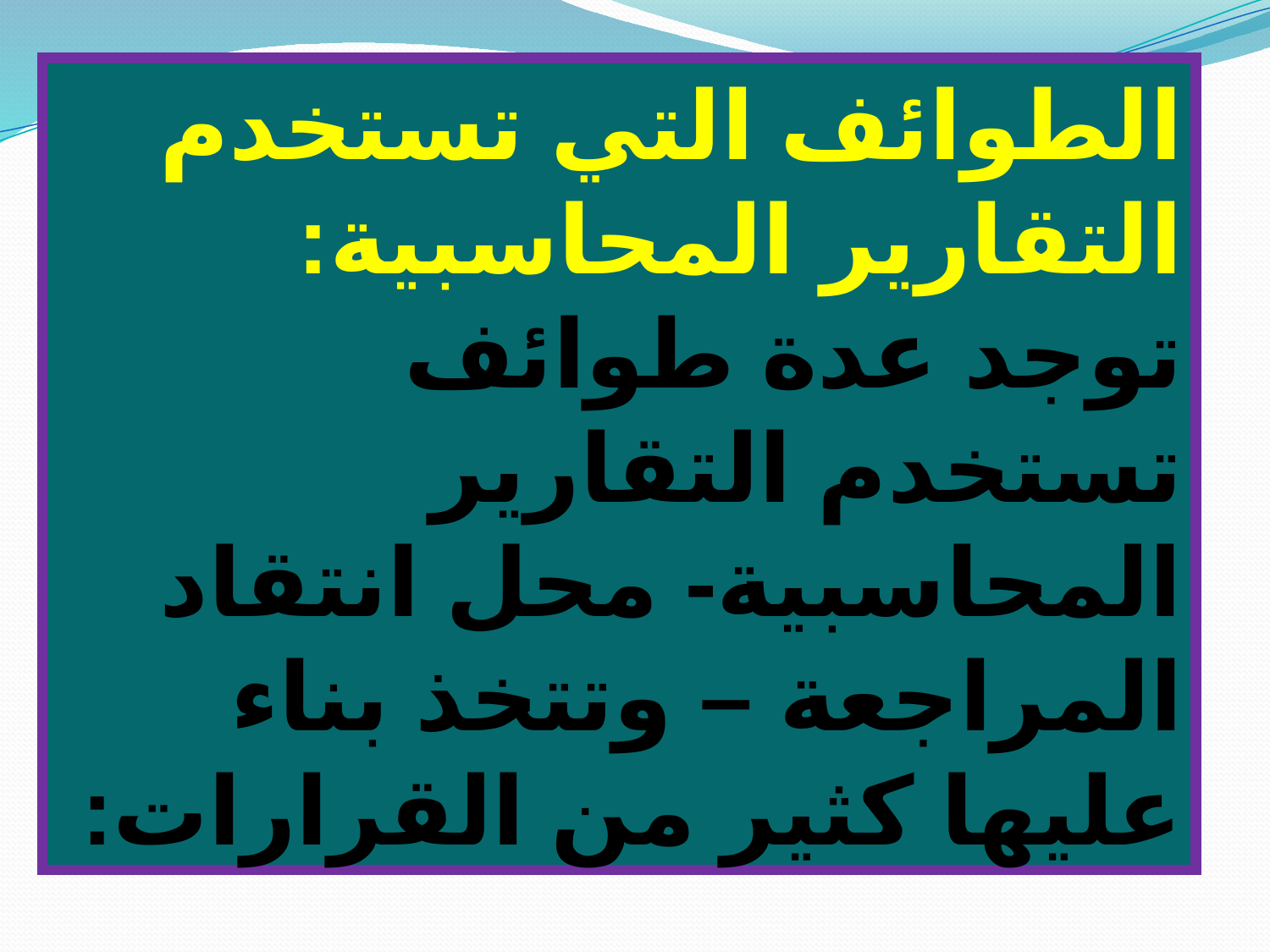

الطوائف التي تستخدم التقارير المحاسبية:
توجد عدة طوائف تستخدم التقارير المحاسبية- محل انتقاد المراجعة – وتتخذ بناء عليها كثير من القرارات: